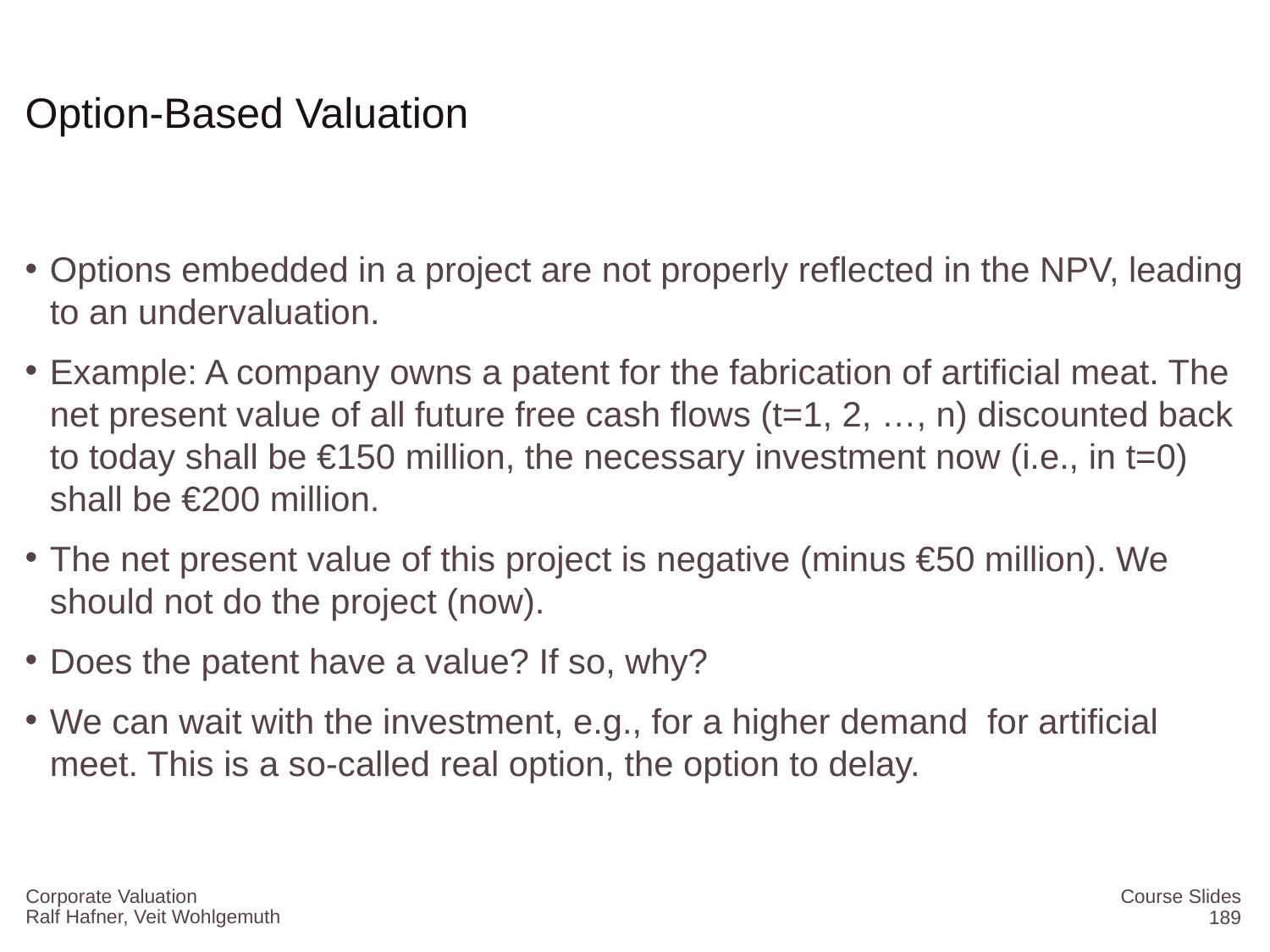

# Option-Based Valuation
Options embedded in a project are not properly reflected in the NPV, leading to an undervaluation.
Example: A company owns a patent for the fabrication of artificial meat. The net present value of all future free cash flows (t=1, 2, …, n) discounted back to today shall be €150 million, the necessary investment now (i.e., in t=0) shall be €200 million.
The net present value of this project is negative (minus €50 million). We should not do the project (now).
Does the patent have a value? If so, why?
We can wait with the investment, e.g., for a higher demand  for artificial meet. This is a so-called real option, the option to delay.

Corporate Valuation
Course Slides
189